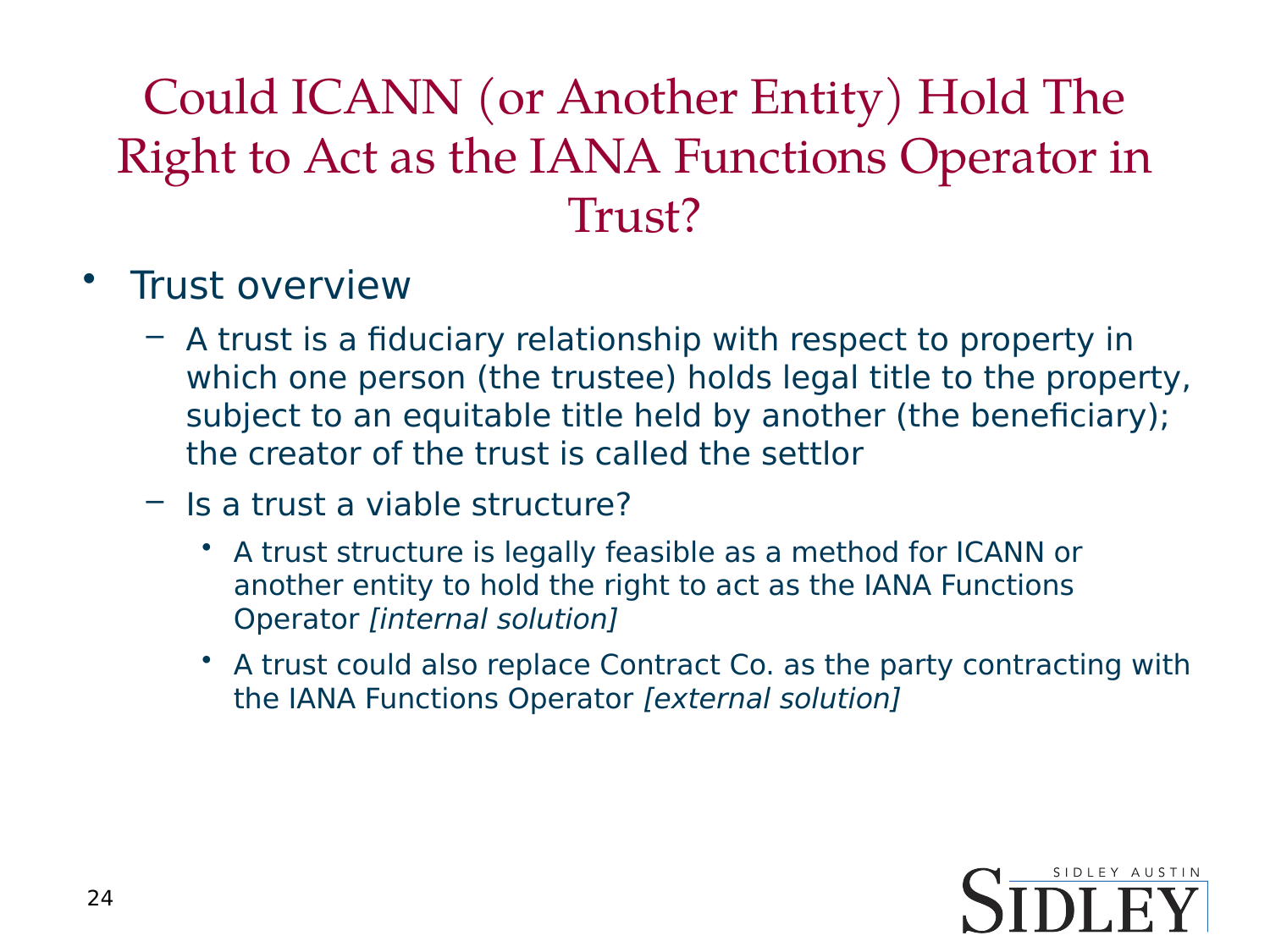

# Could ICANN (or Another Entity) Hold The Right to Act as the IANA Functions Operator in Trust?
Trust overview
A trust is a fiduciary relationship with respect to property in which one person (the trustee) holds legal title to the property, subject to an equitable title held by another (the beneficiary); the creator of the trust is called the settlor
Is a trust a viable structure?
A trust structure is legally feasible as a method for ICANN or another entity to hold the right to act as the IANA Functions Operator [internal solution]
A trust could also replace Contract Co. as the party contracting with the IANA Functions Operator [external solution]

24